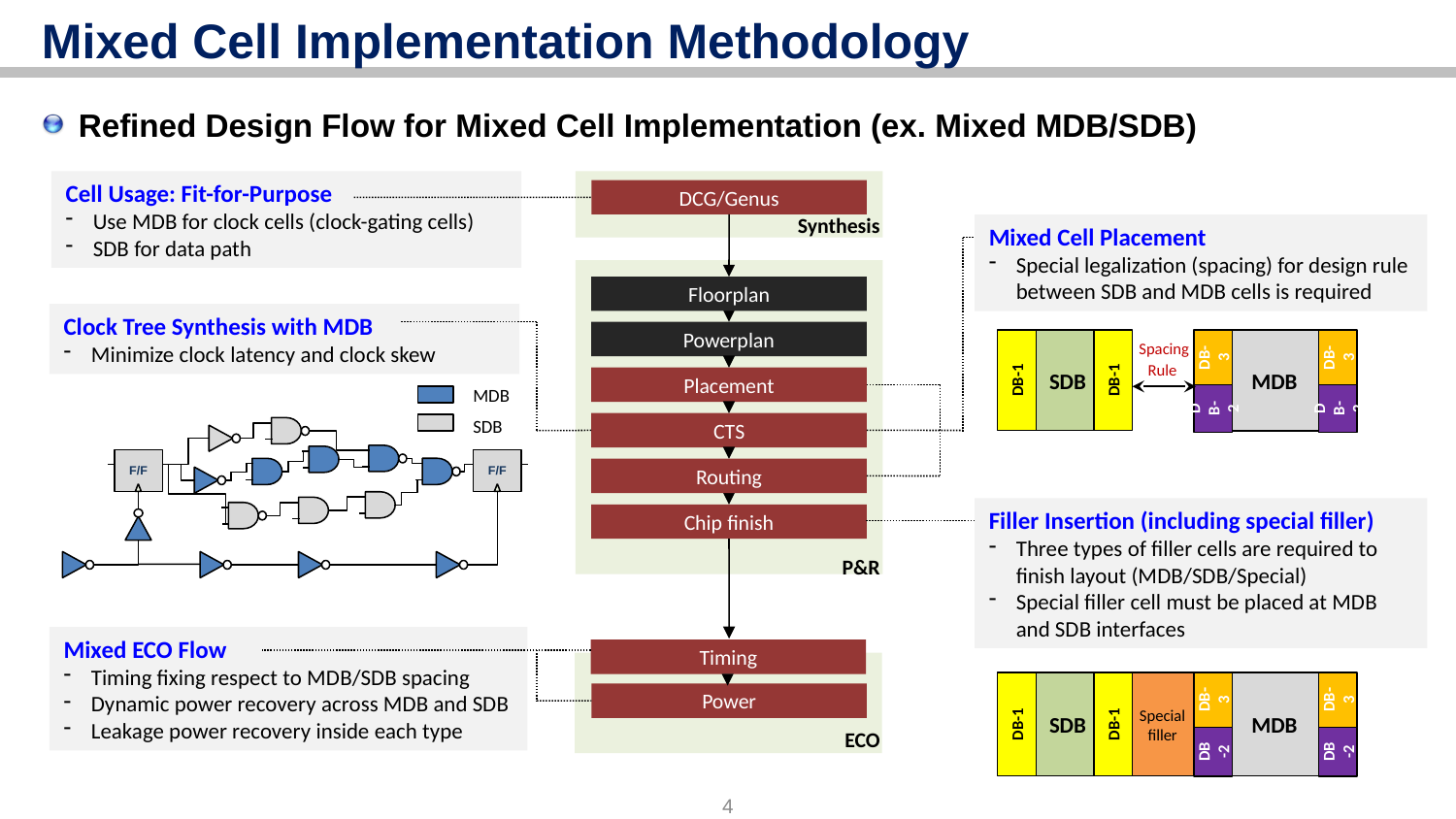

# Mixed Cell Implementation Methodology
Refined Design Flow for Mixed Cell Implementation (ex. Mixed MDB/SDB)

Cell Usage: Fit-for-Purpose
Use MDB for clock cells (clock-gating cells)
SDB for data path

DCG/Genus
Synthesis
Mixed Cell Placement
Special legalization (spacing) for design rule between SDB and MDB cells is required

Floorplan
Clock Tree Synthesis with MDB
Minimize clock latency and clock skew
Powerplan
Spacing
Rule
SDB
DB-1
DB-1
DB-3
MDB
DB-3
Placement
MDB
SDB
DB-2
DB-2

CTS

F/F

F/F

Routing
Filler Insertion (including special filler)
Three types of filler cells are required to finish layout (MDB/SDB/Special)
Special filler cell must be placed at MDB and SDB interfaces
Chip finish

P&R

Mixed ECO Flow
Timing fixing respect to MDB/SDB spacing
Dynamic power recovery across MDB and SDB
Leakage power recovery inside each type
Timing
Special
Filler

DB-1
SDB
DB-1
Special
filler
MDB
DB-3
DB-3
Power
ECO
DB-2
DB-2
4